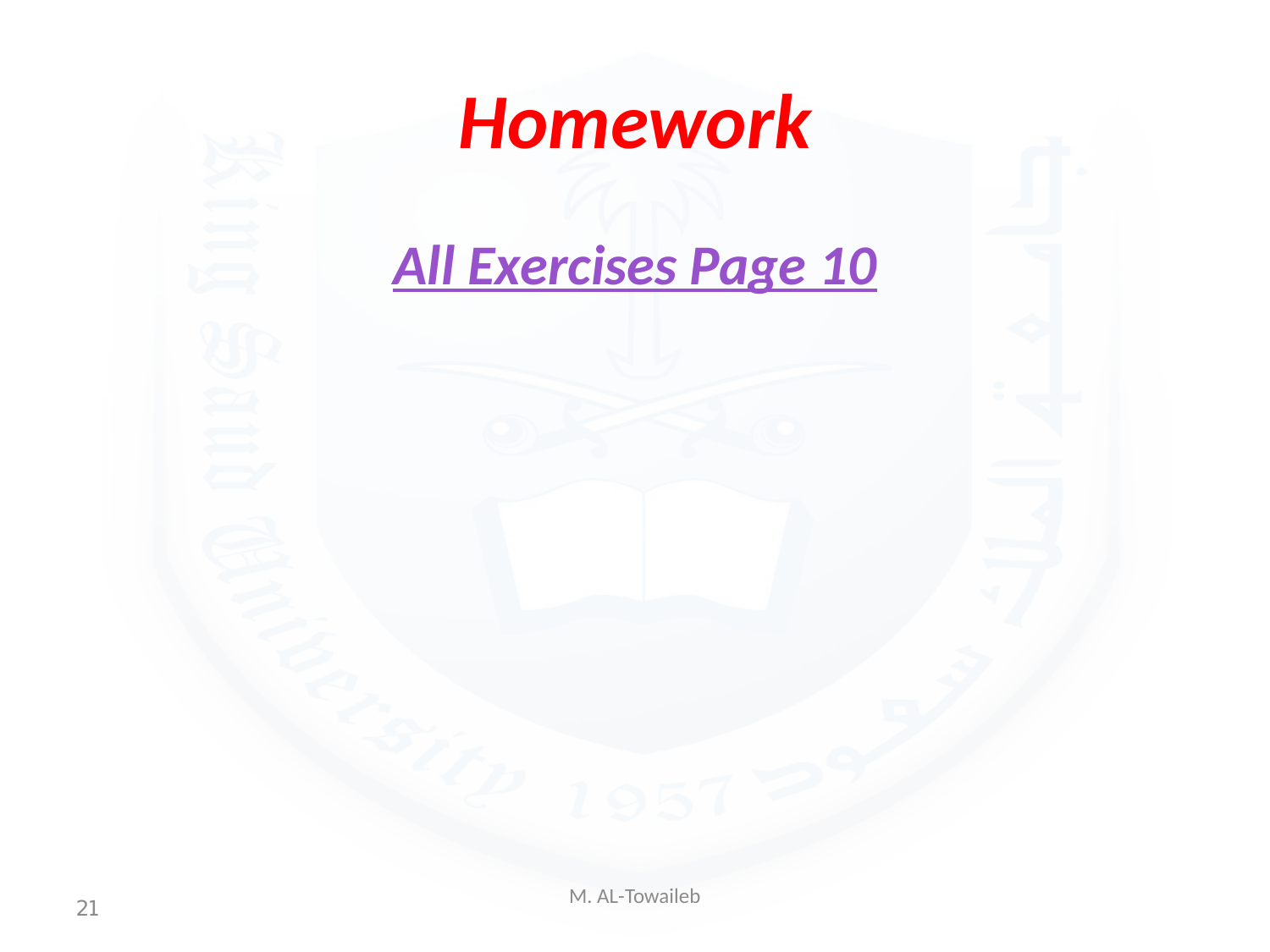

# Homework
All Exercises Page 10
21
M. AL-Towaileb